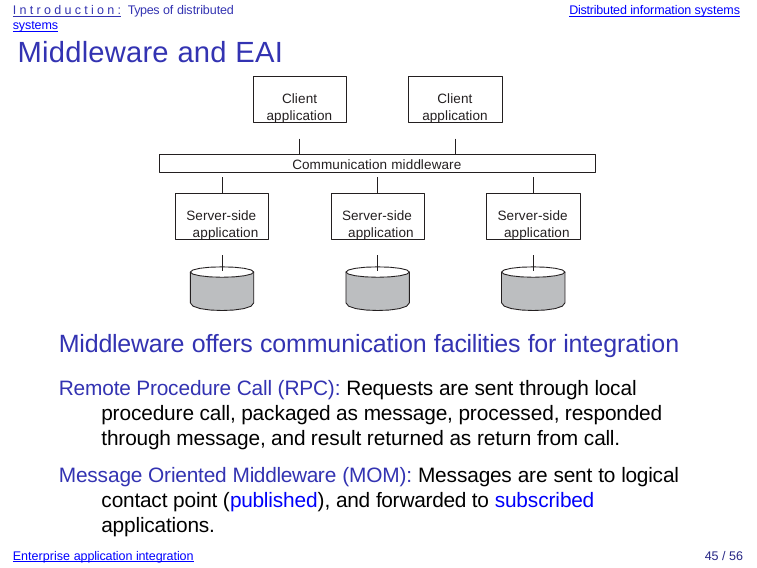

Introduction: Types of distributed systems
Distributed information systems
Middleware and EAI

Client  application

Client  application

Communication middleware

Server-side  application

Server-side  application

Server-side  application

Middleware offers communication facilities for integration
Remote Procedure Call (RPC): Requests are sent through local  procedure call, packaged as message, processed, responded  through message, and result returned as return from call.
Message Oriented Middleware (MOM): Messages are sent to logical  contact point (published), and forwarded to subscribed  applications.
Enterprise application integration
45 / 56